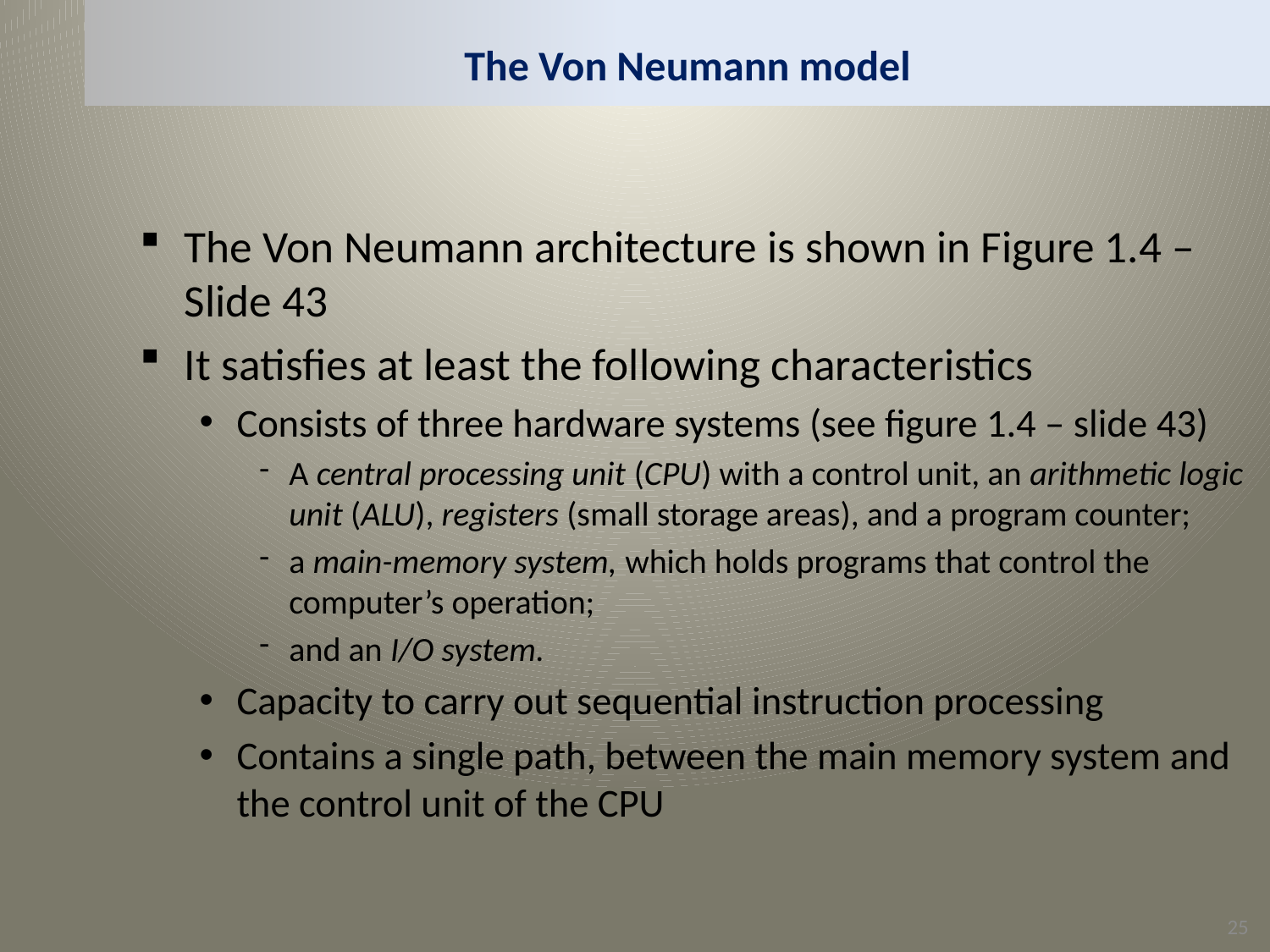

# The Von Neumann model
The Von Neumann architecture is shown in Figure 1.4 – Slide 43
It satisfies at least the following characteristics
Consists of three hardware systems (see figure 1.4 – slide 43)
A central processing unit (CPU) with a control unit, an arithmetic logic unit (ALU), registers (small storage areas), and a program counter;
a main-memory system, which holds programs that control the computer’s operation;
and an I/O system.
Capacity to carry out sequential instruction processing
Contains a single path, between the main memory system and the control unit of the CPU